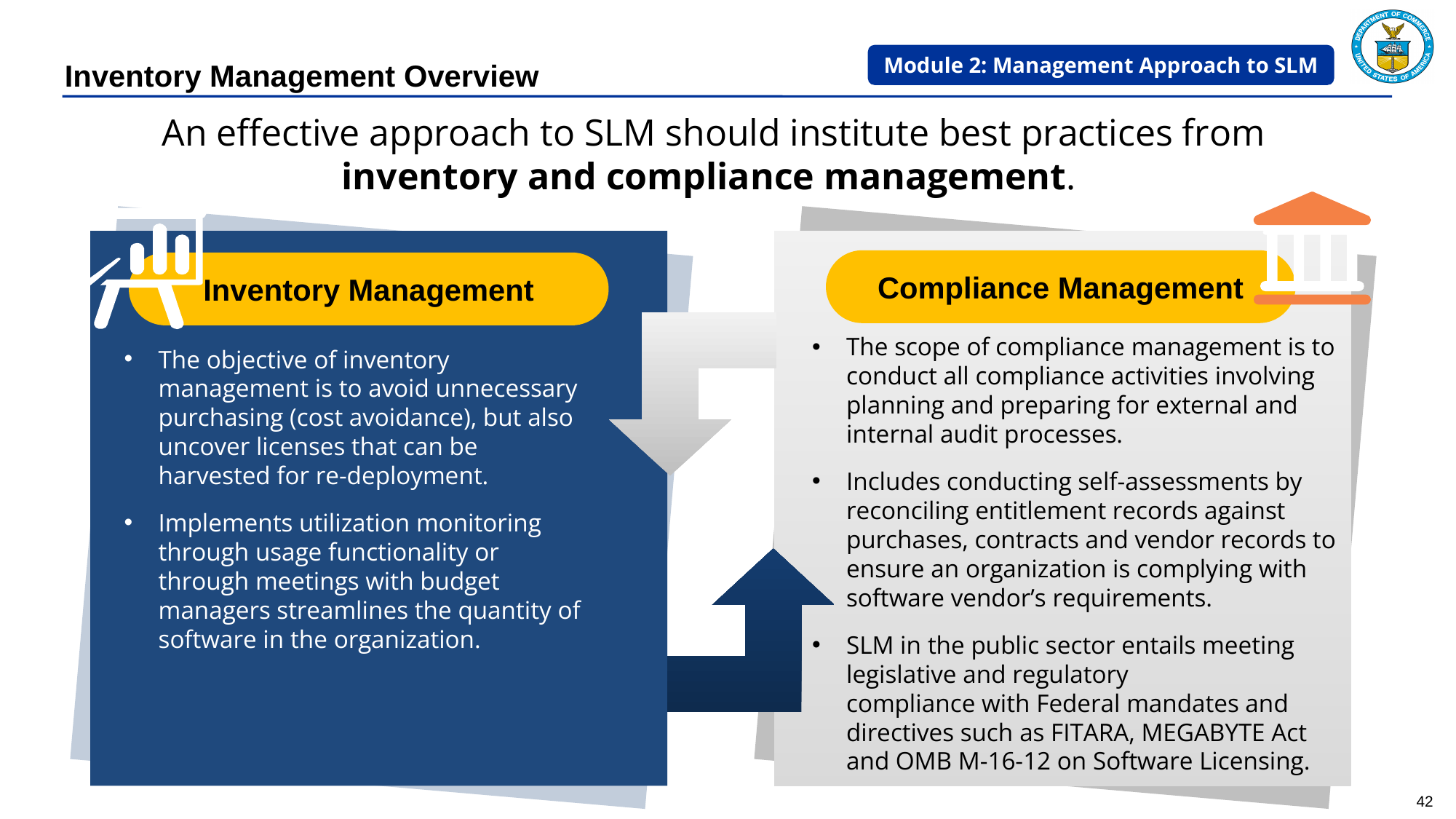

Module 2: Management Approach to SLM
# Inventory Management Overview
An effective approach to SLM should institute best practices from inventory and compliance management.

Inventory Management

Compliance Management

The scope of compliance management is to conduct all compliance activities involving planning and preparing for external and internal audit processes.
Includes conducting self-assessments by reconciling entitlement records against purchases, contracts and vendor records to ensure an organization is complying with software vendor’s requirements.
SLM in the public sector entails meeting legislative and regulatory compliance with Federal mandates and directives such as FITARA, MEGABYTE Act and OMB M-16-12 on Software Licensing.
The objective of inventory management is to avoid unnecessary purchasing (cost avoidance), but also uncover licenses that can be harvested for re-deployment.
Implements utilization monitoring through usage functionality or through meetings with budget managers streamlines the quantity of software in the organization.